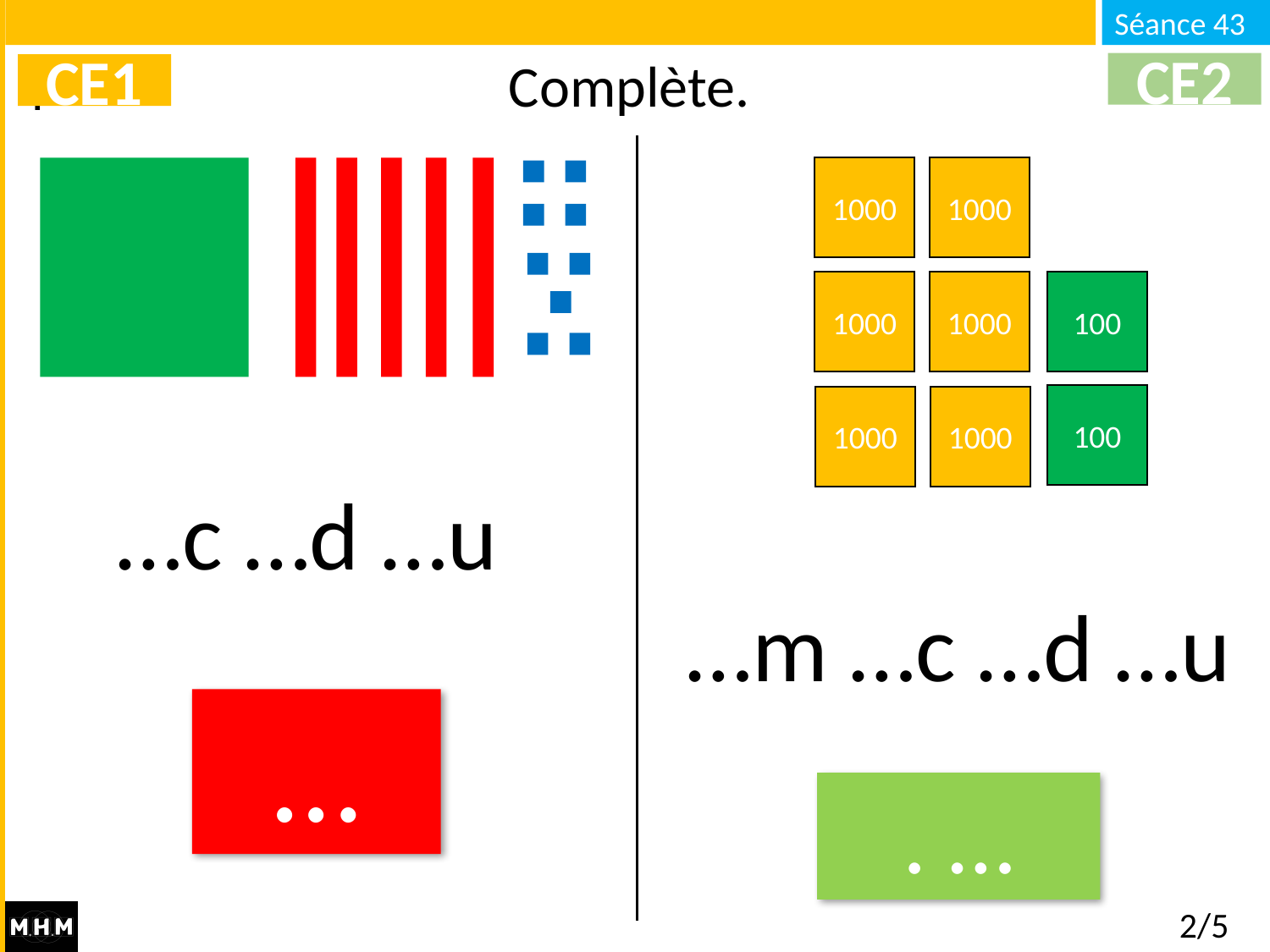

# Complète.
CE2
CE1

1000
1000

1000
1000
100

100
1000
1000
…c …d …u
…m …c …d …u
…
. …
2/5